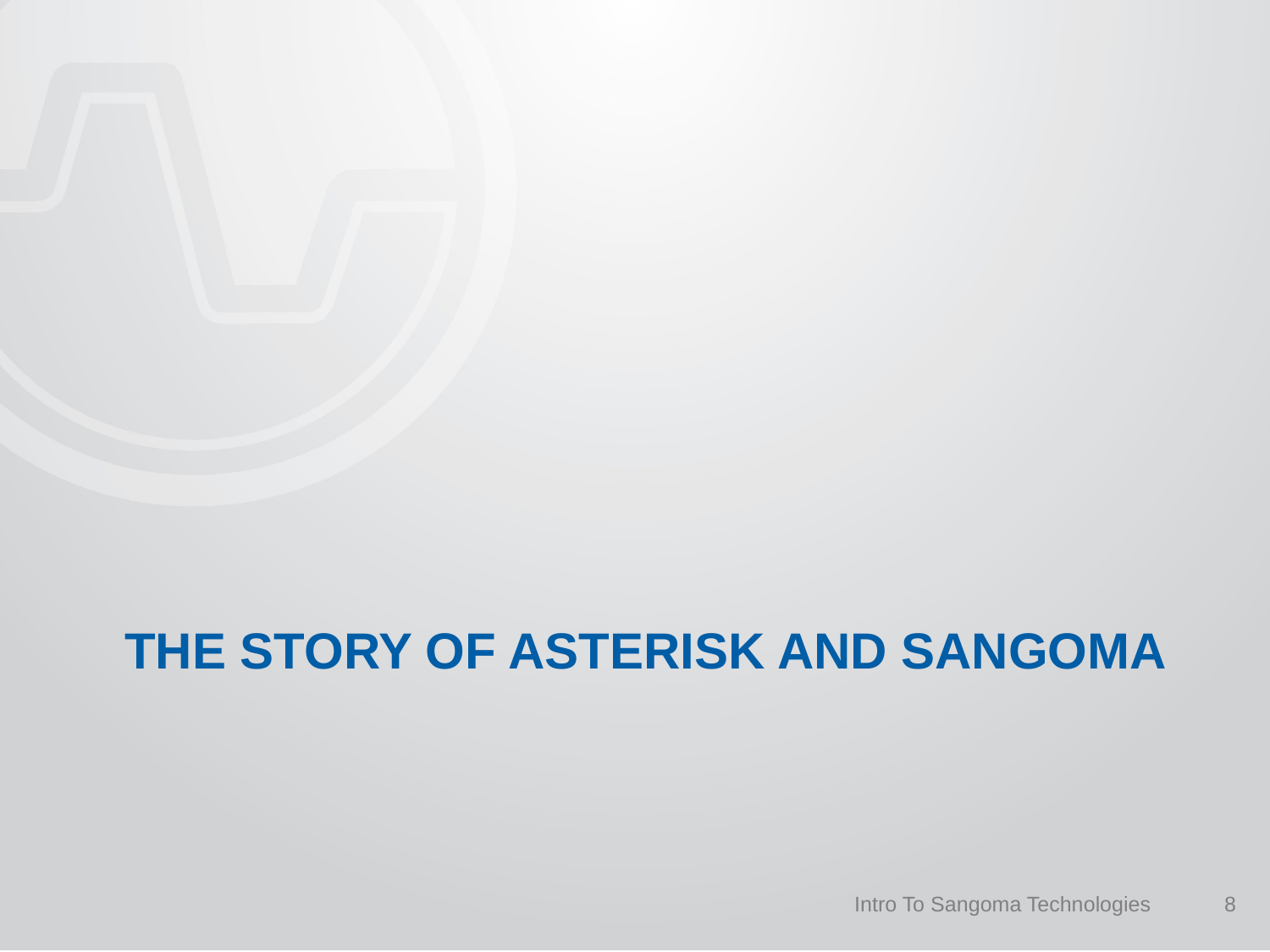

# The Story of Asterisk and Sangoma
Intro To Sangoma Technologies
8